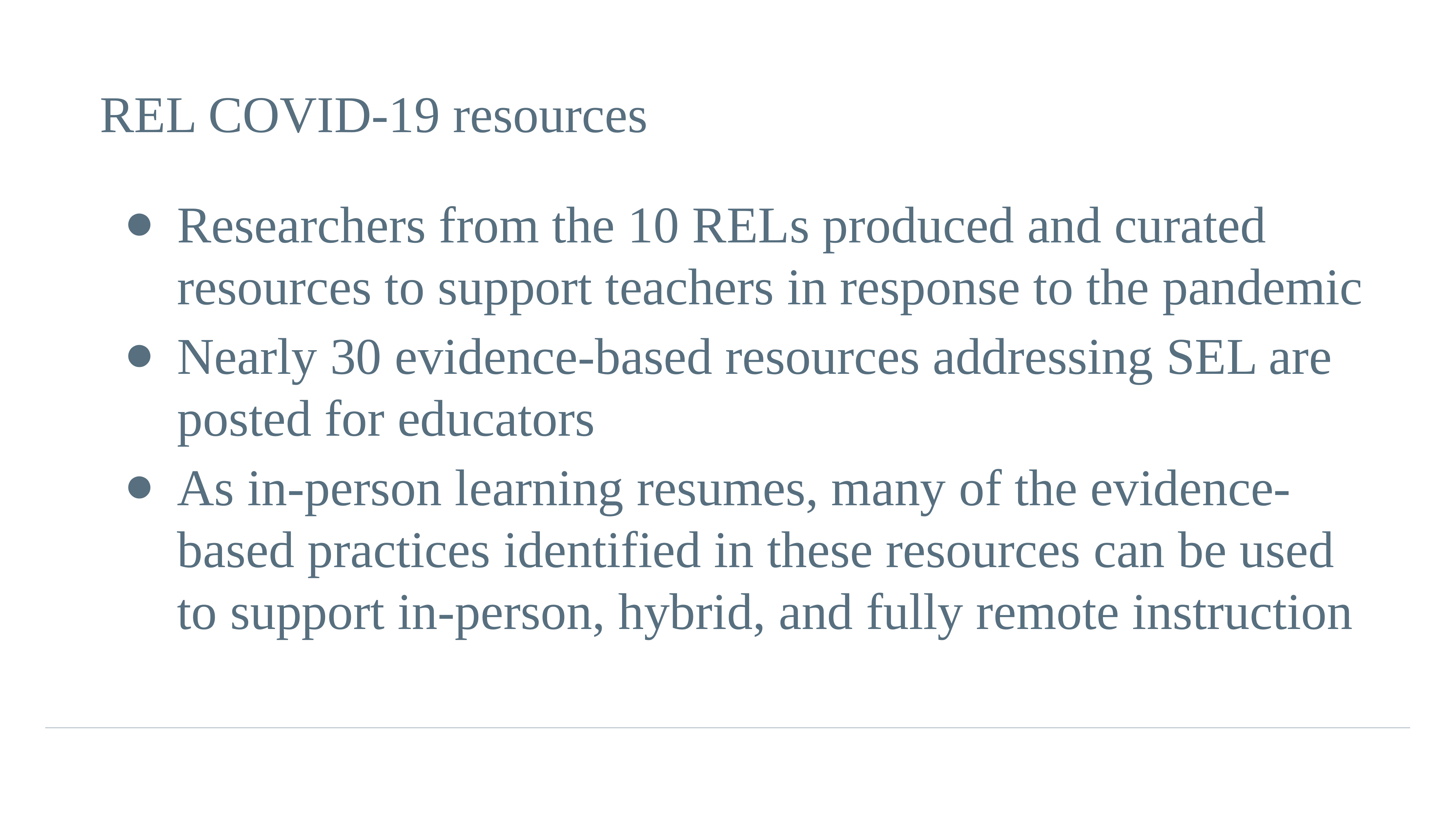

# REL COVID-19 resources
Researchers from the 10 RELs produced and curated resources to support teachers in response to the pandemic
Nearly 30 evidence-based resources addressing SEL are posted for educators
As in-person learning resumes, many of the evidence-based practices identified in these resources can be used to support in-person, hybrid, and fully remote instruction